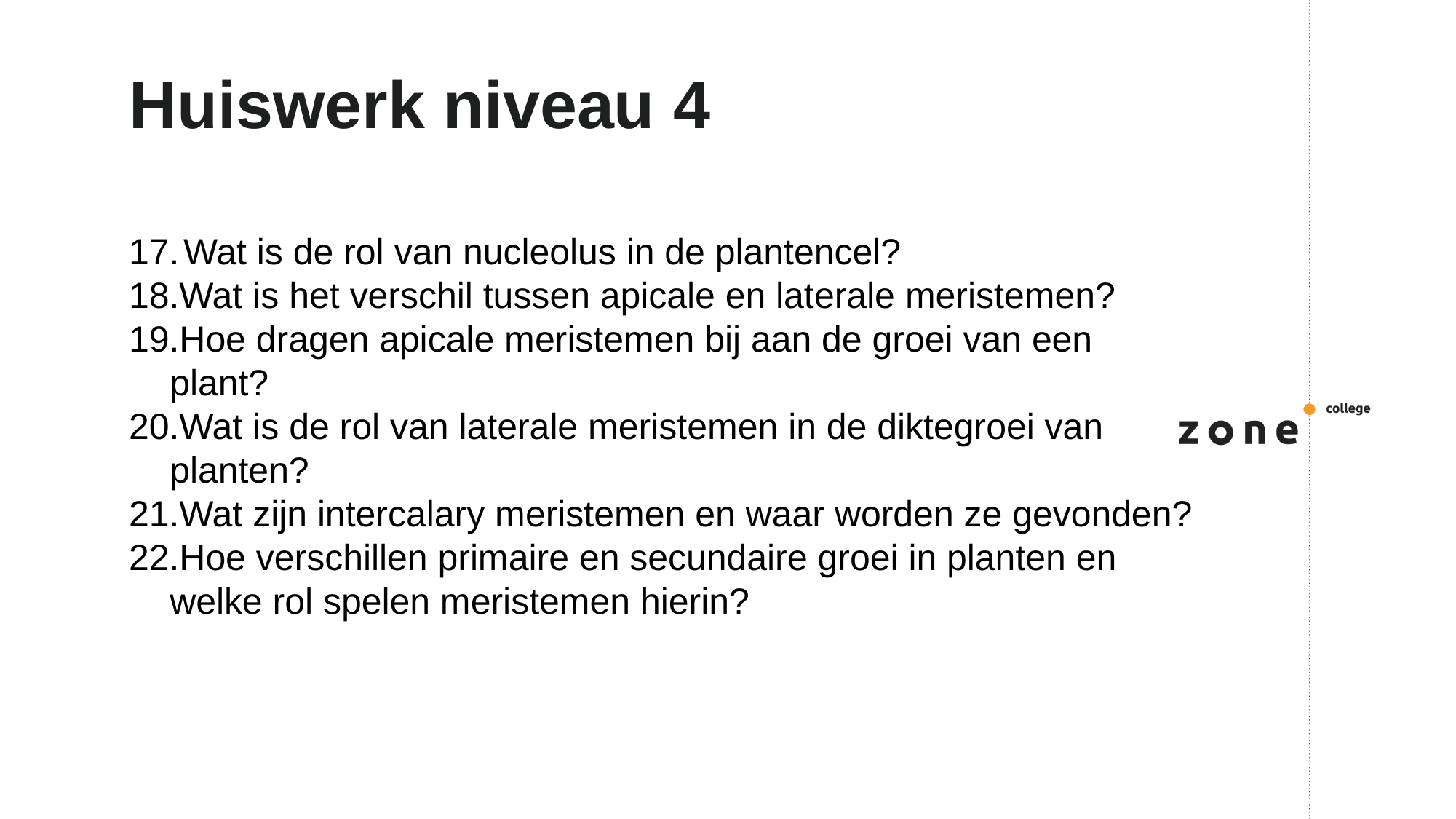

# Huiswerk niveau 4
Wat is de rol van nucleolus in de plantencel?
Wat is het verschil tussen apicale en laterale meristemen?
Hoe dragen apicale meristemen bij aan de groei van een plant?
Wat is de rol van laterale meristemen in de diktegroei van planten?
Wat zijn intercalary meristemen en waar worden ze gevonden?
Hoe verschillen primaire en secundaire groei in planten en welke rol spelen meristemen hierin?